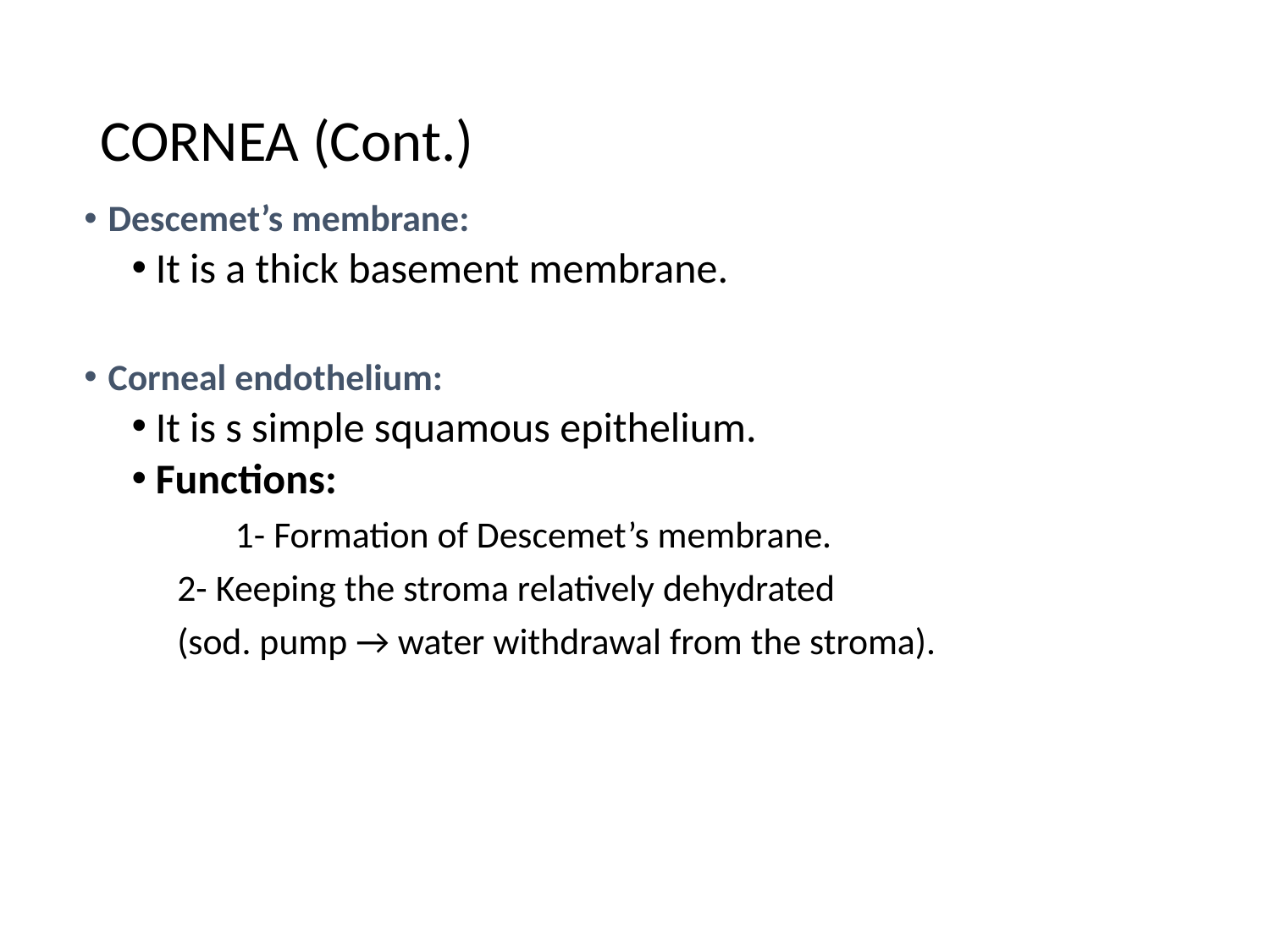

# CORNEA (Cont.)
Descemet’s membrane:
It is a thick basement membrane.

Corneal endothelium:
It is s simple squamous epithelium.
Functions:
     	1- Formation of Descemet’s membrane.
           2- Keeping the stroma relatively dehydrated
           (sod. pump → water withdrawal from the stroma).